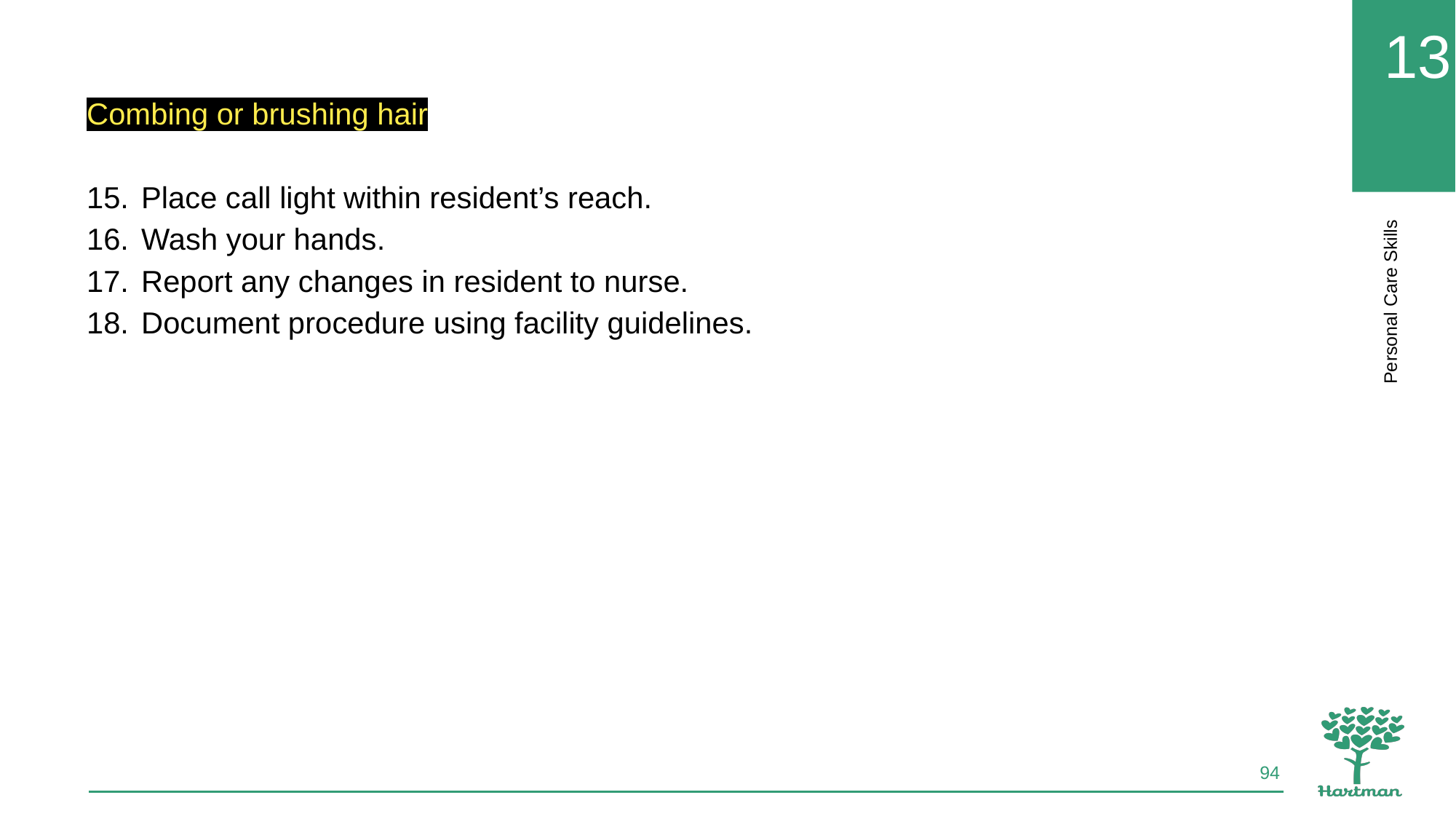

Combing or brushing hair

Place call light within resident’s reach.
Wash your hands.
Report any changes in resident to nurse.
Document procedure using facility guidelines.

94